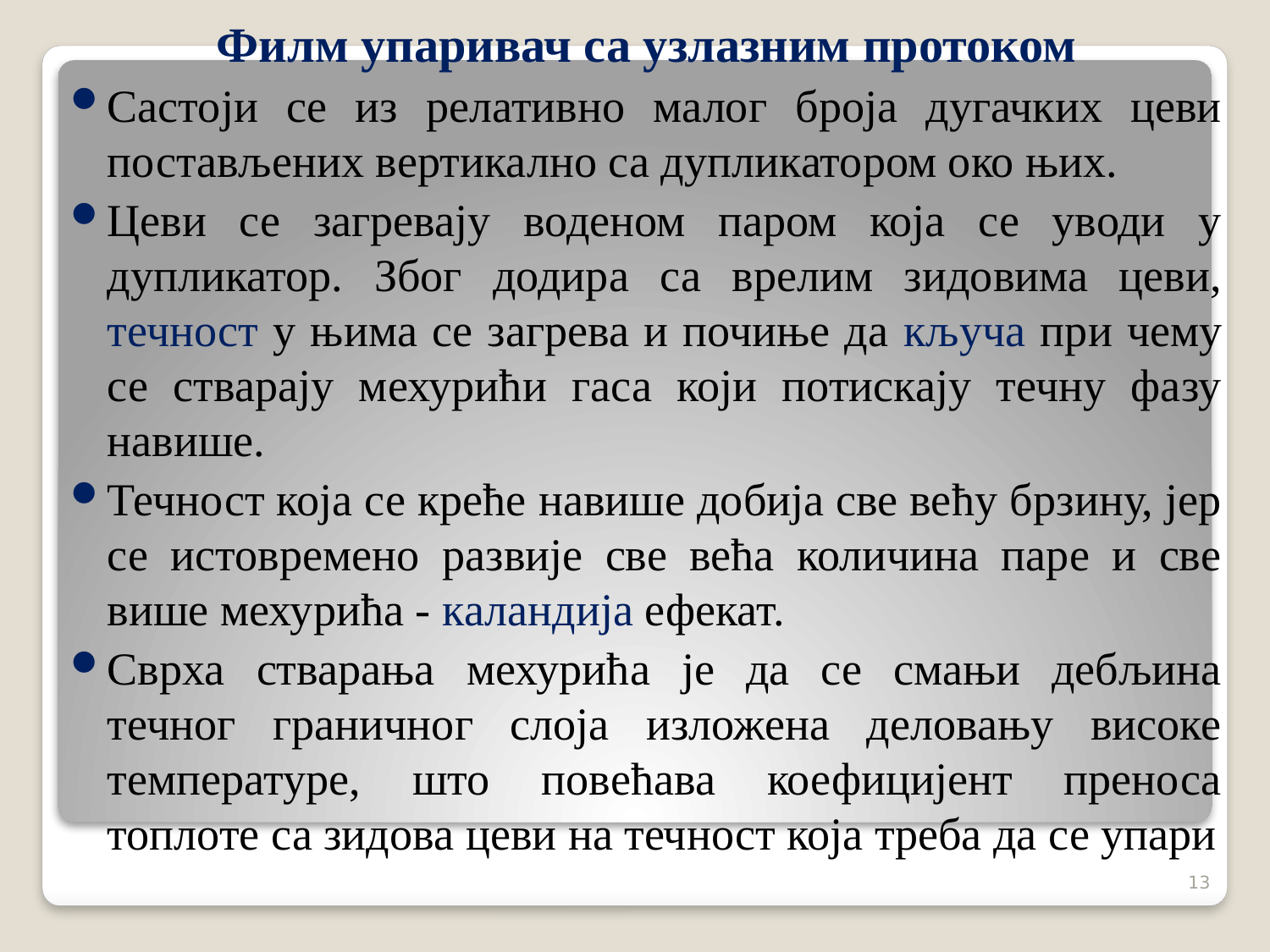

Филм упаривач са узлазним протоком
Састоји се из релативно малог броја дугачких цеви постављених вертикално са дупликатором око њих.
Цеви се загревају воденом паром која се уводи у дупликатор. Због додира са врелим зидовима цеви, течност у њима се загрева и почиње да кључа при чему се стварају мехурићи гаса који потискају течну фазу навише.
Течност која се креће навише добија све већу брзину, јер се истовремено развије све већа количина паре и све више мехурића - каландија ефекат.
Сврха стварања мехурића је да се смањи дебљина течног граничног слоја изложена деловању високе температуре, што повећава коефицијент преноса топлоте са зидова цеви на течност која треба да се упари
13